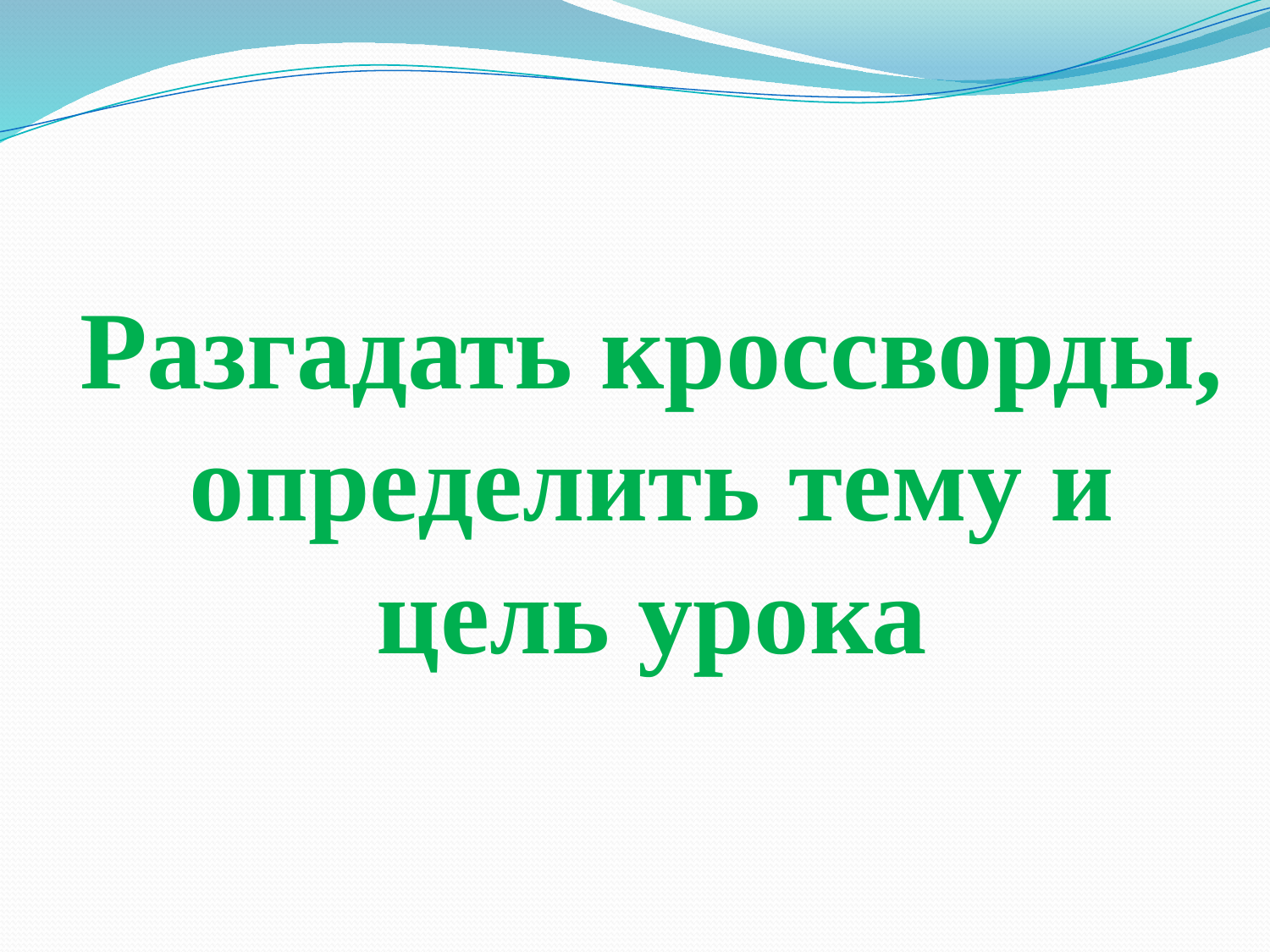

# Разгадать кроссворды, определить тему и цель урока